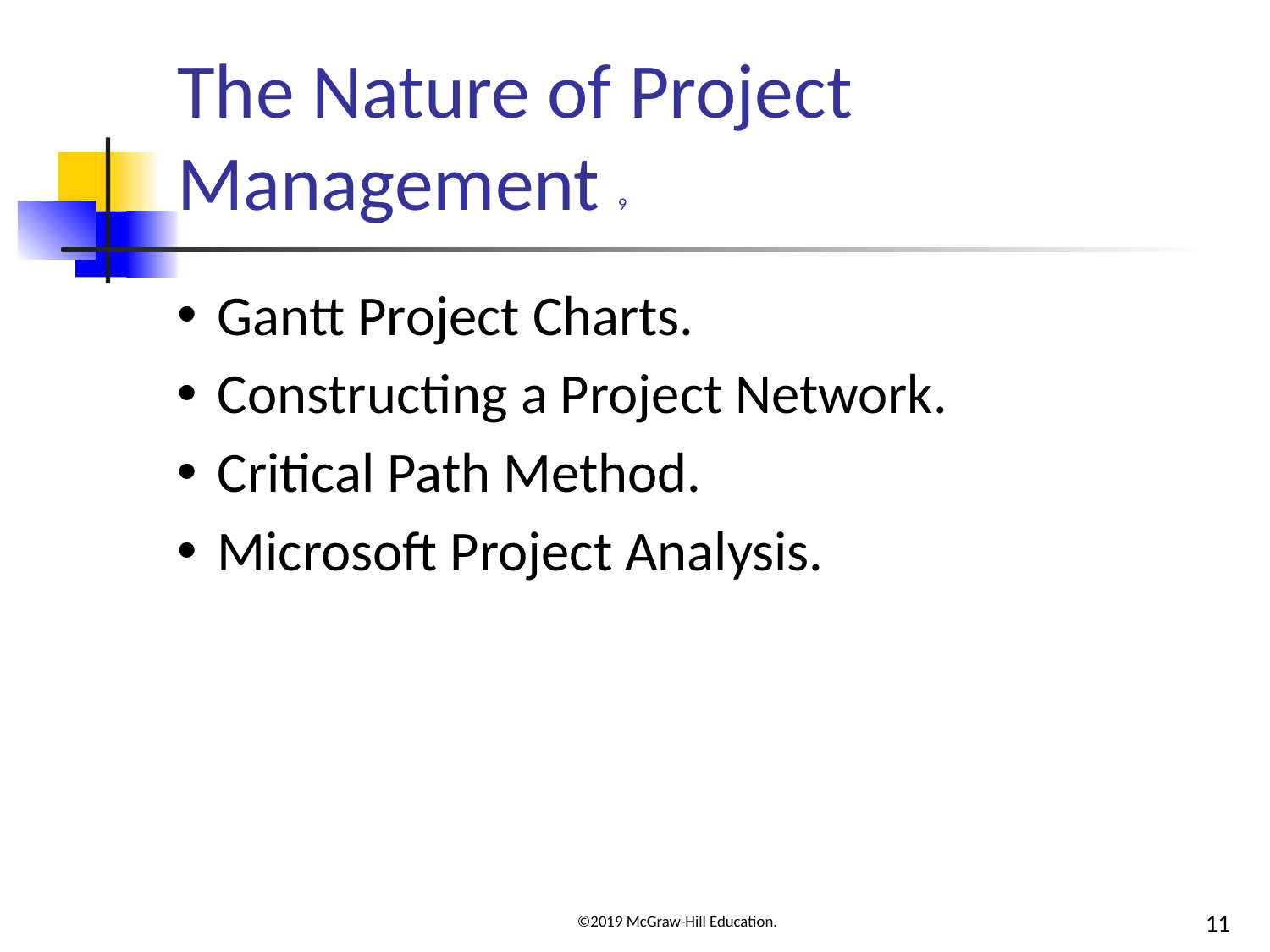

# The Nature of Project Management 9
Gantt Project Charts.
Constructing a Project Network.
Critical Path Method.
Microsoft Project Analysis.